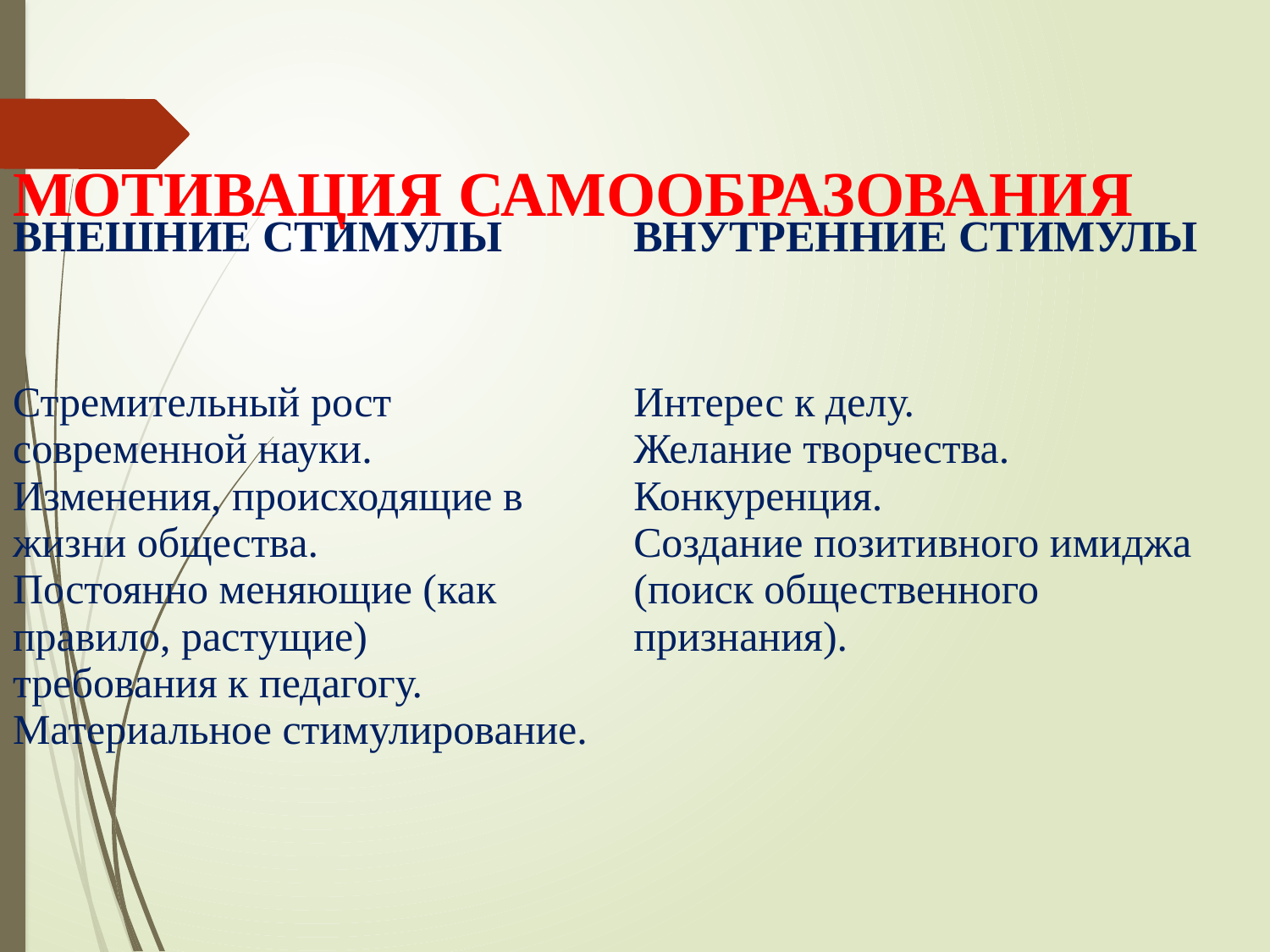

# МОТИВАЦИЯ САМООБРАЗОВАНИЯ
| ВНЕШНИЕ СТИМУЛЫ | ВНУТРЕННИЕ СТИМУЛЫ |
| --- | --- |
| Стремительный рост современной науки.  Изменения, происходящие в жизни общества. Постоянно меняющие (как правило, растущие) требования к педагогу. Материальное стимулирование. | Интерес к делу. Желание творчества. Конкуренция. Создание позитивного имиджа (поиск общественного признания). |